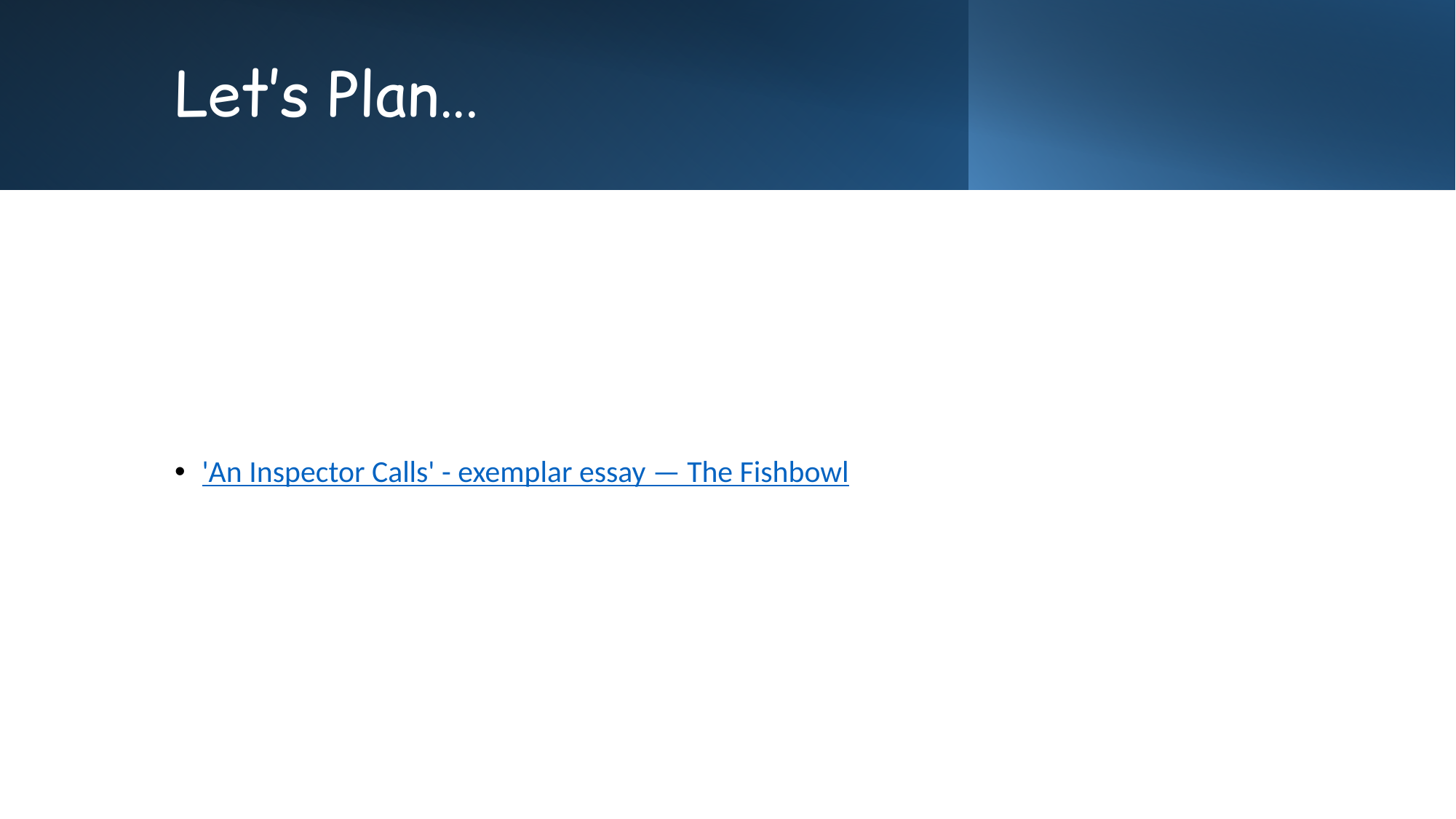

# Let’s Plan…
'An Inspector Calls' - exemplar essay — The Fishbowl